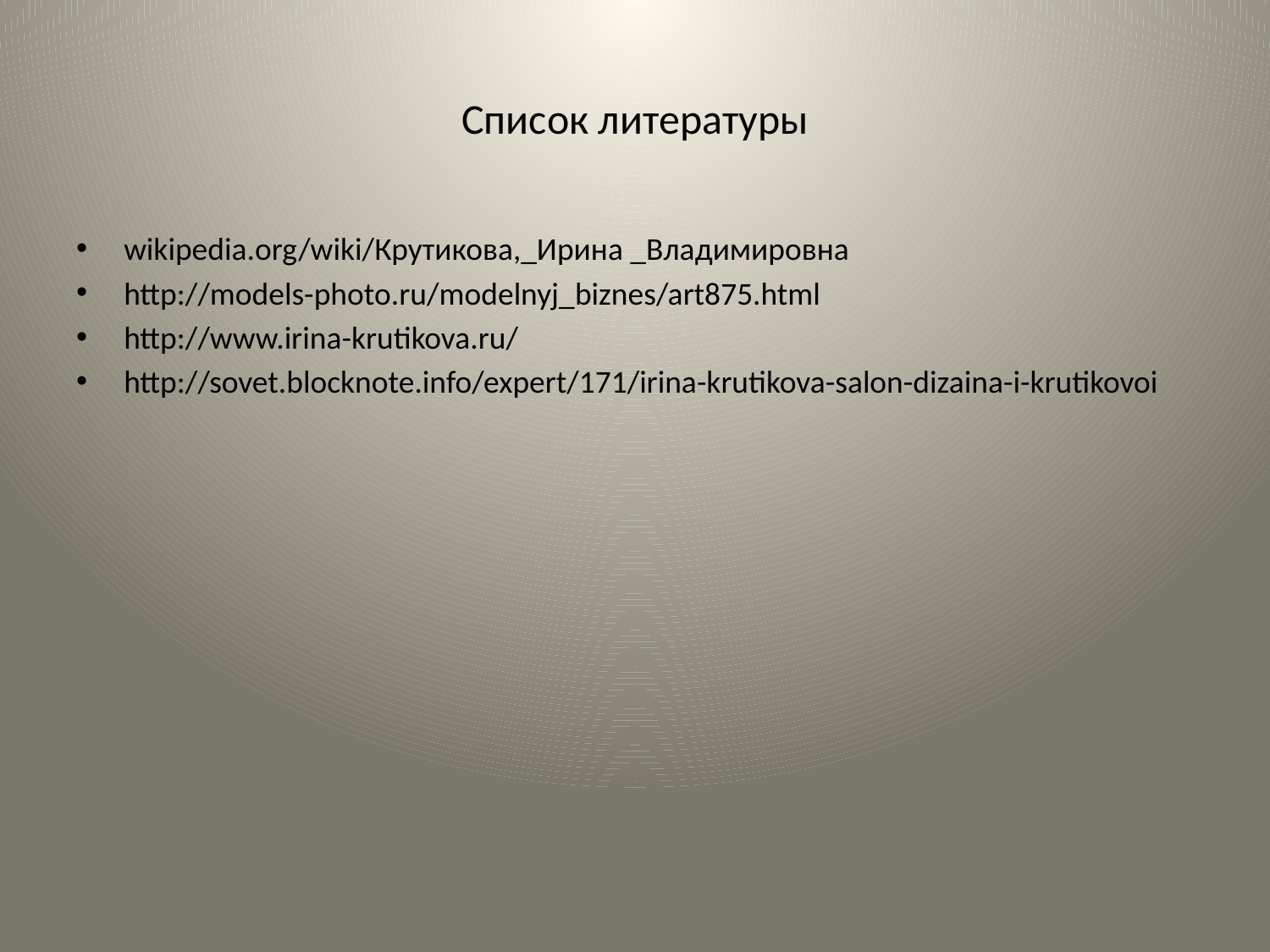

# Список литературы
wikipedia.org/wiki/Крутикова,_Ирина _Владимировна
http://models-photo.ru/modelnyj_biznes/art875.html
http://www.irina-krutikova.ru/
http://sovet.blocknote.info/expert/171/irina-krutikova-salon-dizaina-i-krutikovoi